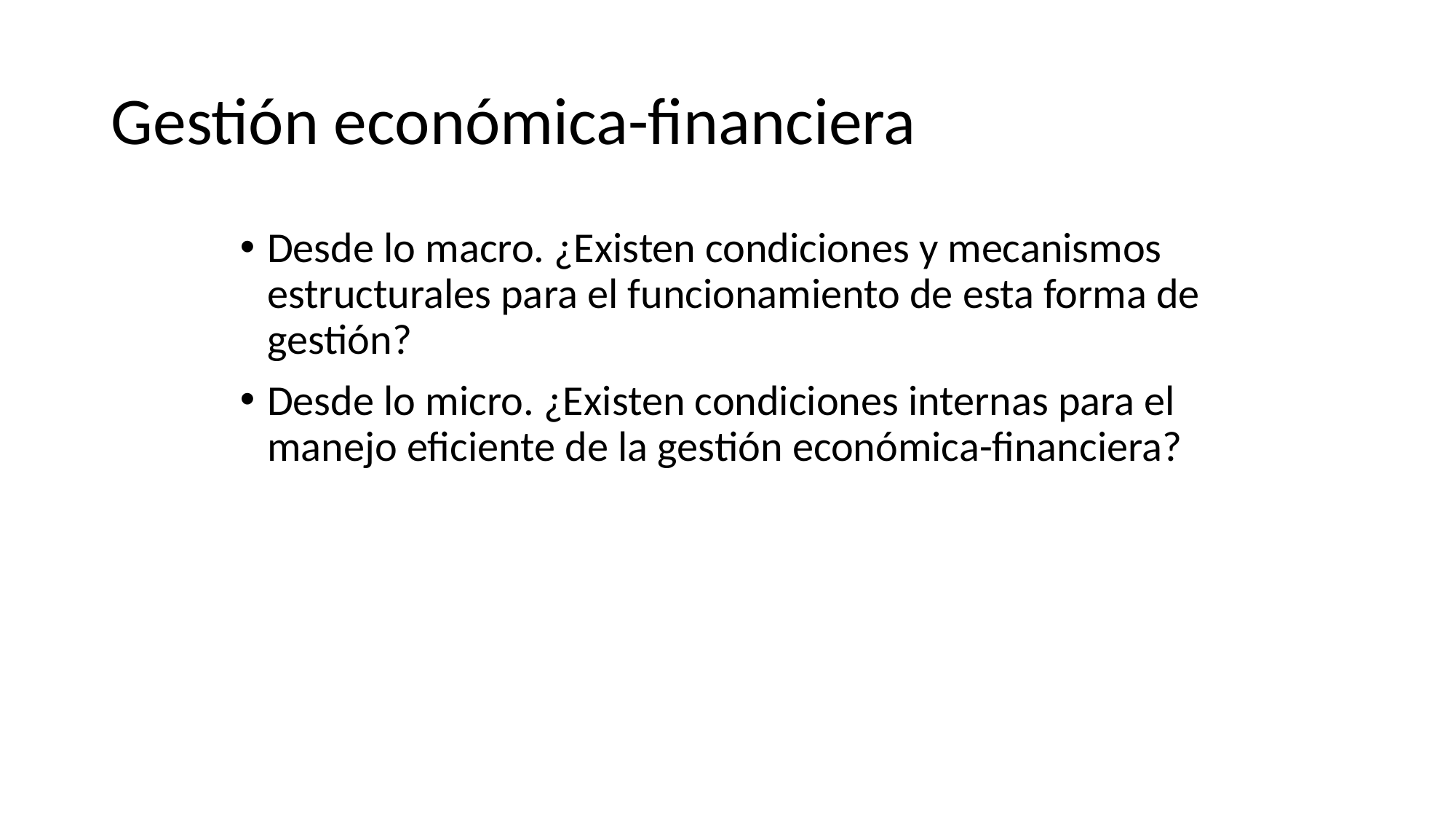

# Gestión económica-financiera
Desde lo macro. ¿Existen condiciones y mecanismos estructurales para el funcionamiento de esta forma de gestión?
Desde lo micro. ¿Existen condiciones internas para el manejo eficiente de la gestión económica-financiera?